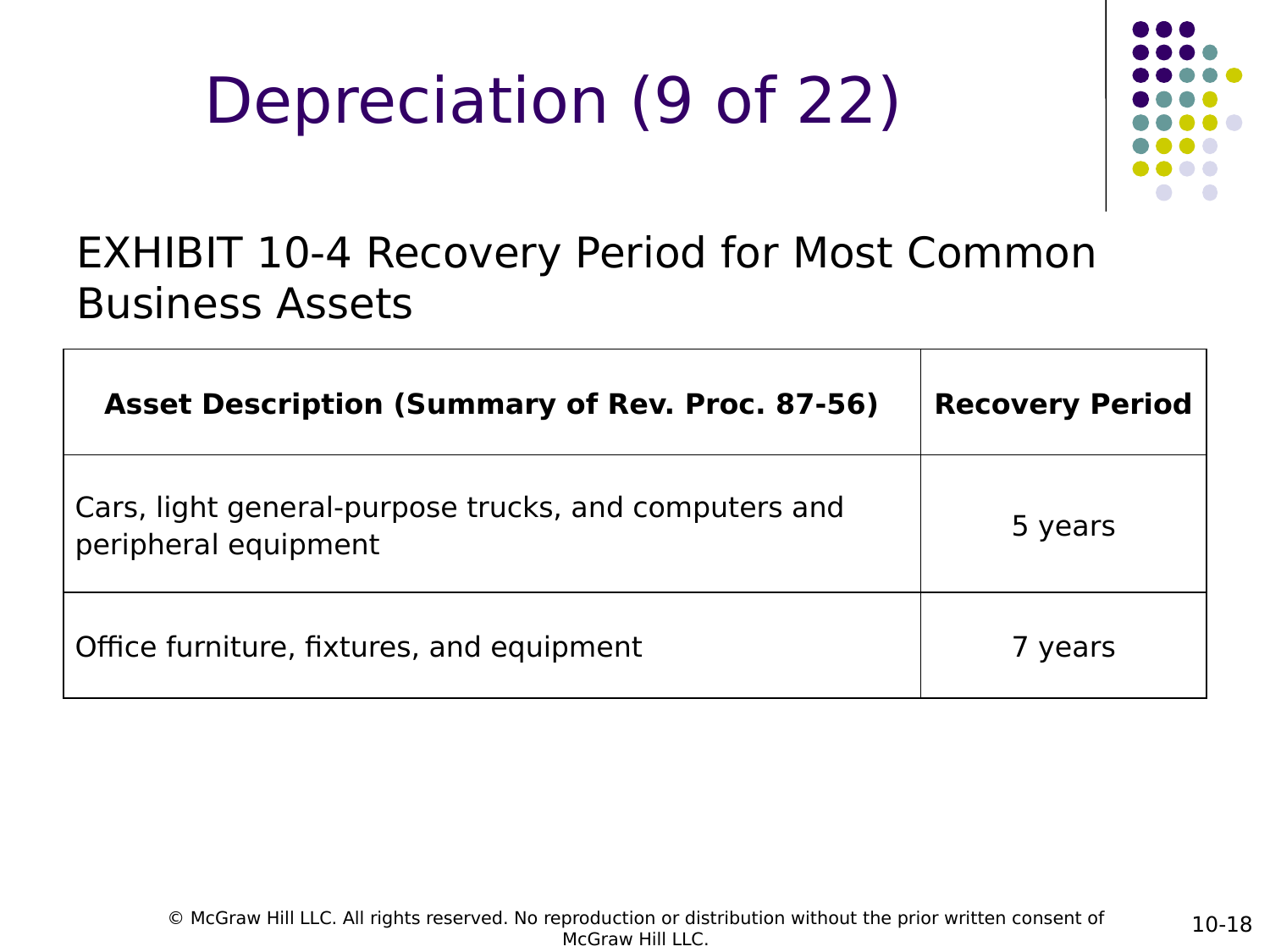

# Depreciation (9 of 22)
EXHIBIT 10-4 Recovery Period for Most Common Business Assets
| Asset Description (Summary of Rev. Proc. 87-56) | Recovery Period |
| --- | --- |
| Cars, light general-purpose trucks, and computers and peripheral equipment | 5 years |
| Office furniture, fixtures, and equipment | 7 years |
10-18